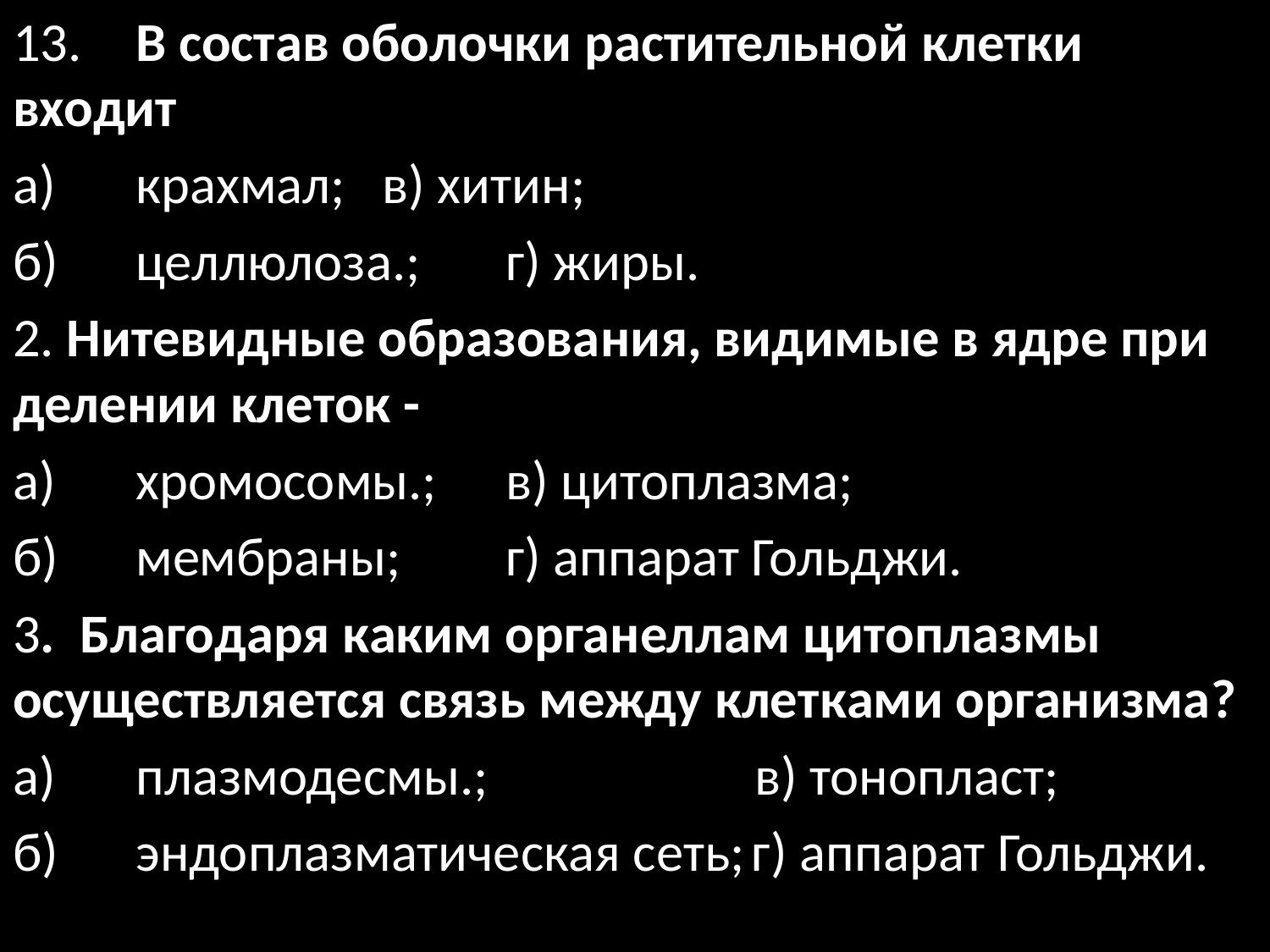

13.	В состав оболочки растительной клетки входит
а)	крахмал;	в) хитин;
б)	целлюлоза.;	г) жиры.
2. Нитевидные образования, видимые в ядре при делении клеток -
а)	хромосомы.;	в) цитоплазма;
б)	мембраны;	г) аппарат Гольджи.
3.  Благодаря каким органеллам цитоплазмы осуществляется связь между клет­ками организма?
а)	плазмодесмы.;	                    в) тонопласт;
б)	эндоплазматическая сеть;	г) аппарат Гольджи.